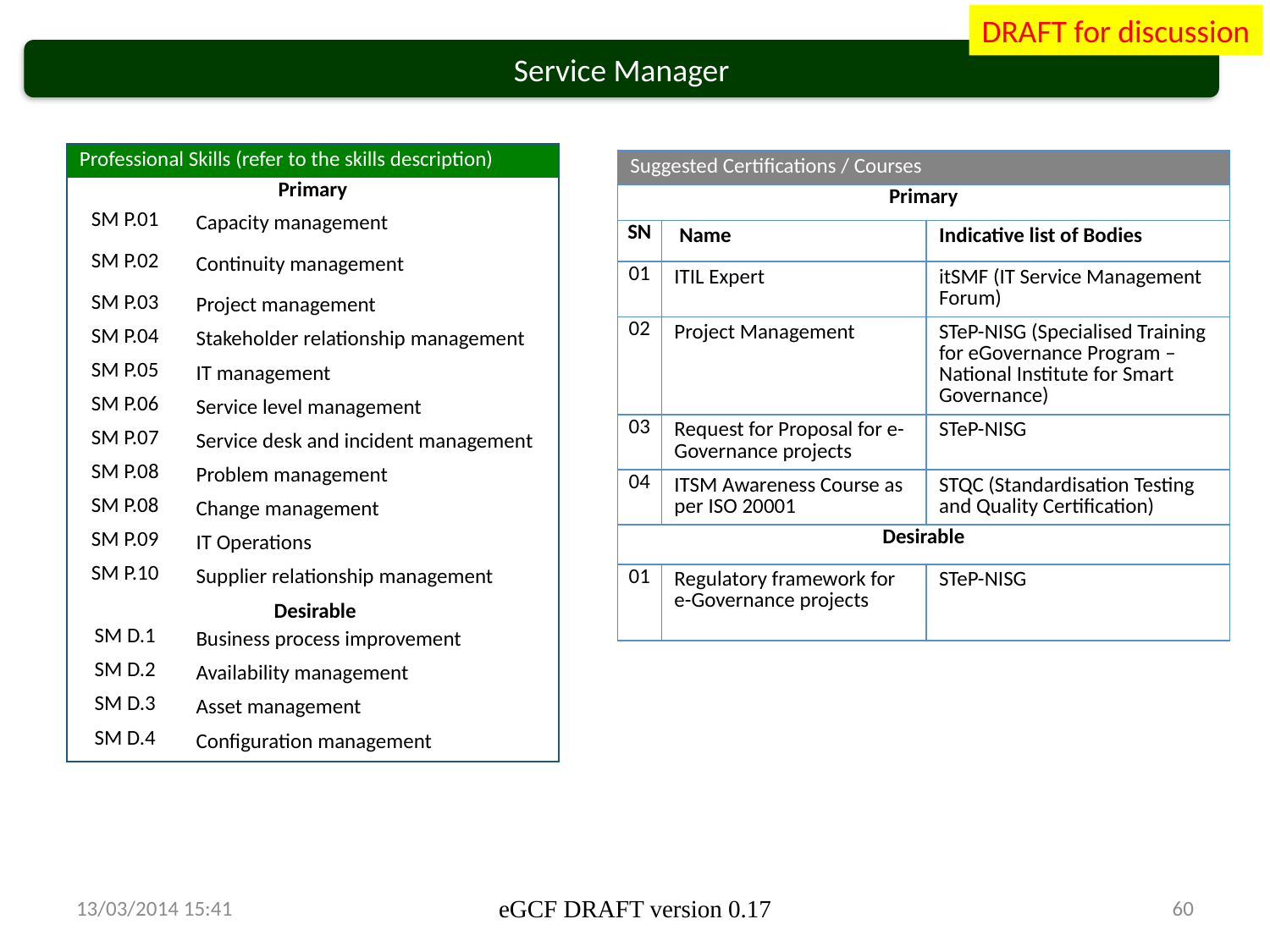

DRAFT for discussion
Service Manager
| Professional Skills (refer to the skills description) |  |
| --- | --- |
| Primary |  |
| SM P.01 | Capacity management |
| SM P.02 | Continuity management |
| SM P.03 | Project management |
| SM P.04 | Stakeholder relationship management |
| SM P.05 | IT management |
| SM P.06 | Service level management |
| SM P.07 | Service desk and incident management |
| SM P.08 | Problem management |
| SM P.08 | Change management |
| SM P.09 | IT Operations |
| SM P.10 | Supplier relationship management |
| Desirable |  |
| SM D.1 | Business process improvement |
| SM D.2 | Availability management |
| SM D.3 | Asset management |
| SM D.4 | Configuration management |
| Suggested Certifications / Courses |  |  |
| --- | --- | --- |
| Primary |  |  |
| SN | Name | Indicative list of Bodies |
| 01 | ITIL Expert | itSMF (IT Service Management Forum) |
| 02 | Project Management | STeP-NISG (Specialised Training for eGovernance Program – National Institute for Smart Governance) |
| 03 | Request for Proposal for e-Governance projects | STeP-NISG |
| 04 | ITSM Awareness Course as per ISO 20001 | STQC (Standardisation Testing and Quality Certification) |
| Desirable |  |  |
| 01 | Regulatory framework for e-Governance projects | STeP-NISG |
13/03/2014 15:41
eGCF DRAFT version 0.17
60